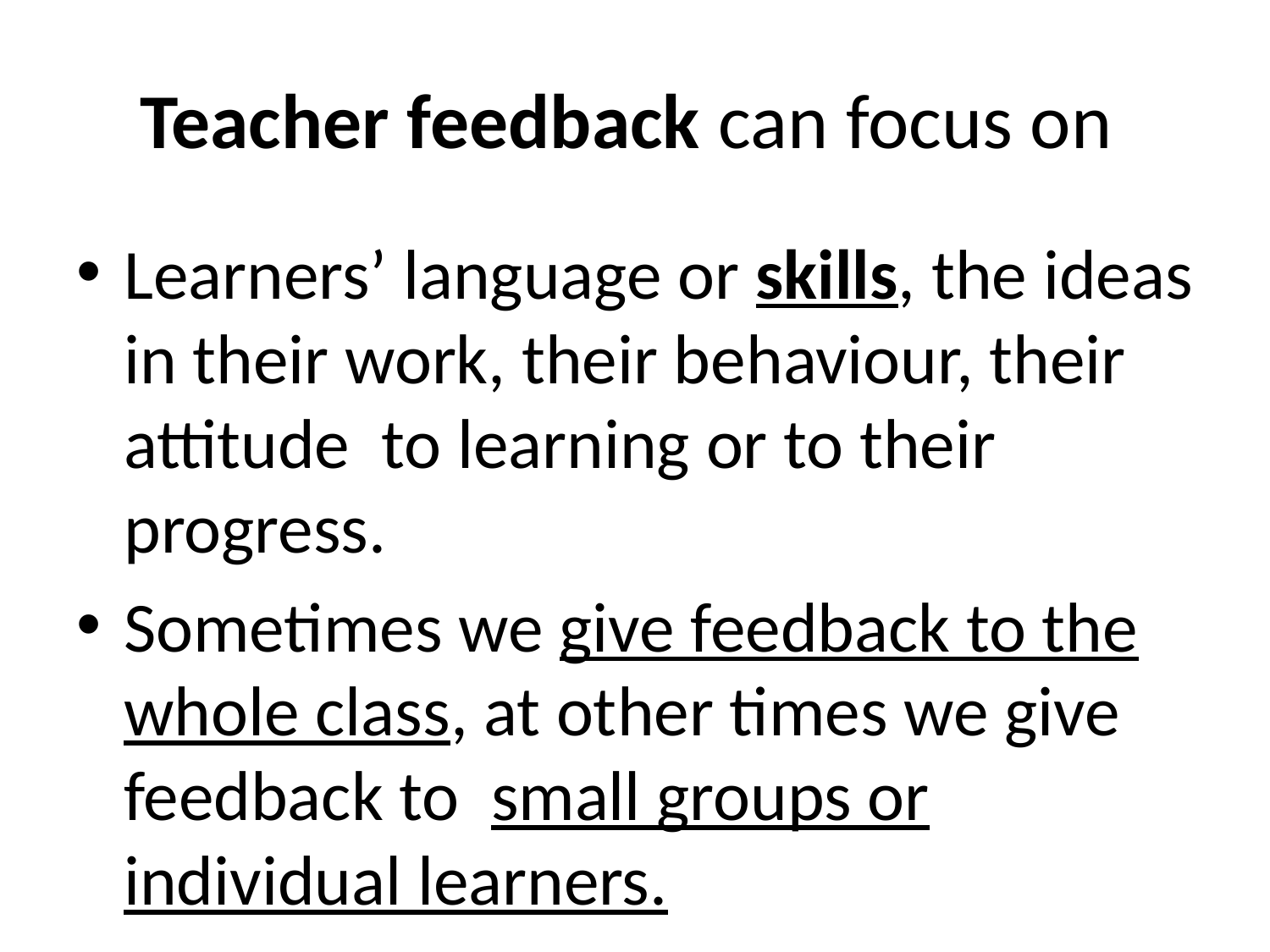

# Teacher feedback can focus on
Learners’ language or skills, the ideas in their work, their behaviour, their attitude  to learning or to their progress.
Sometimes we give feedback to the whole class, at other times we give feedback to  small groups or individual learners.